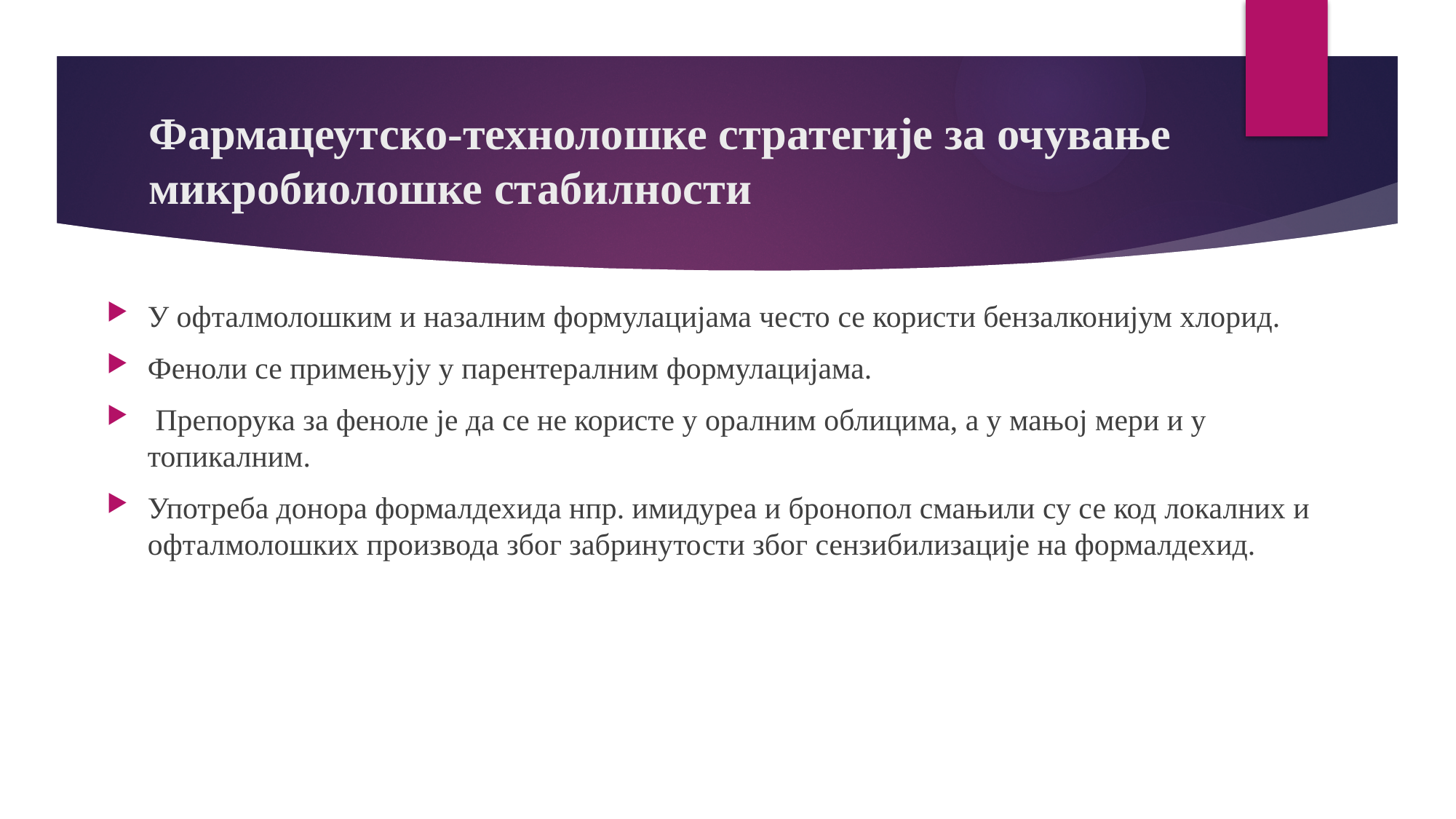

# Фармацеутско-технолошке стратегије за очување микробиолошке стабилности
У офталмолошким и назалним формулацијама често се користи бензалконијум хлорид.
Феноли се примењују у парентералним формулацијама.
 Препорука за феноле је да се не користе у оралним облицима, а у мањој мери и у топикалним.
Употреба донора формалдехида нпр. имидуреа и бронопол смањили су се код локалних и офталмолошких производа због забринутости због сензибилизације на формалдехид.